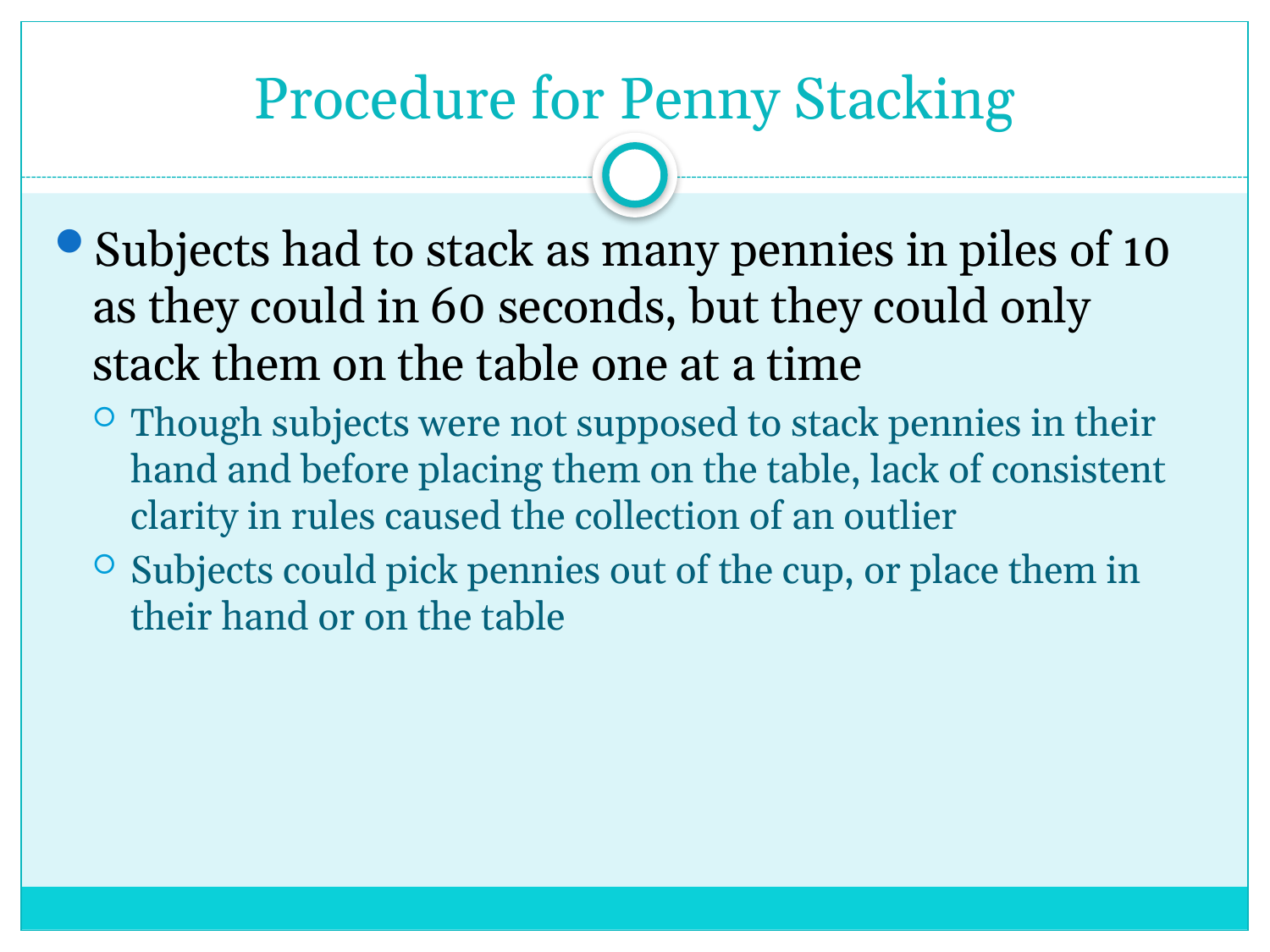

# Procedure for Penny Stacking
Subjects had to stack as many pennies in piles of 10 as they could in 60 seconds, but they could only stack them on the table one at a time
Though subjects were not supposed to stack pennies in their hand and before placing them on the table, lack of consistent clarity in rules caused the collection of an outlier
Subjects could pick pennies out of the cup, or place them in their hand or on the table